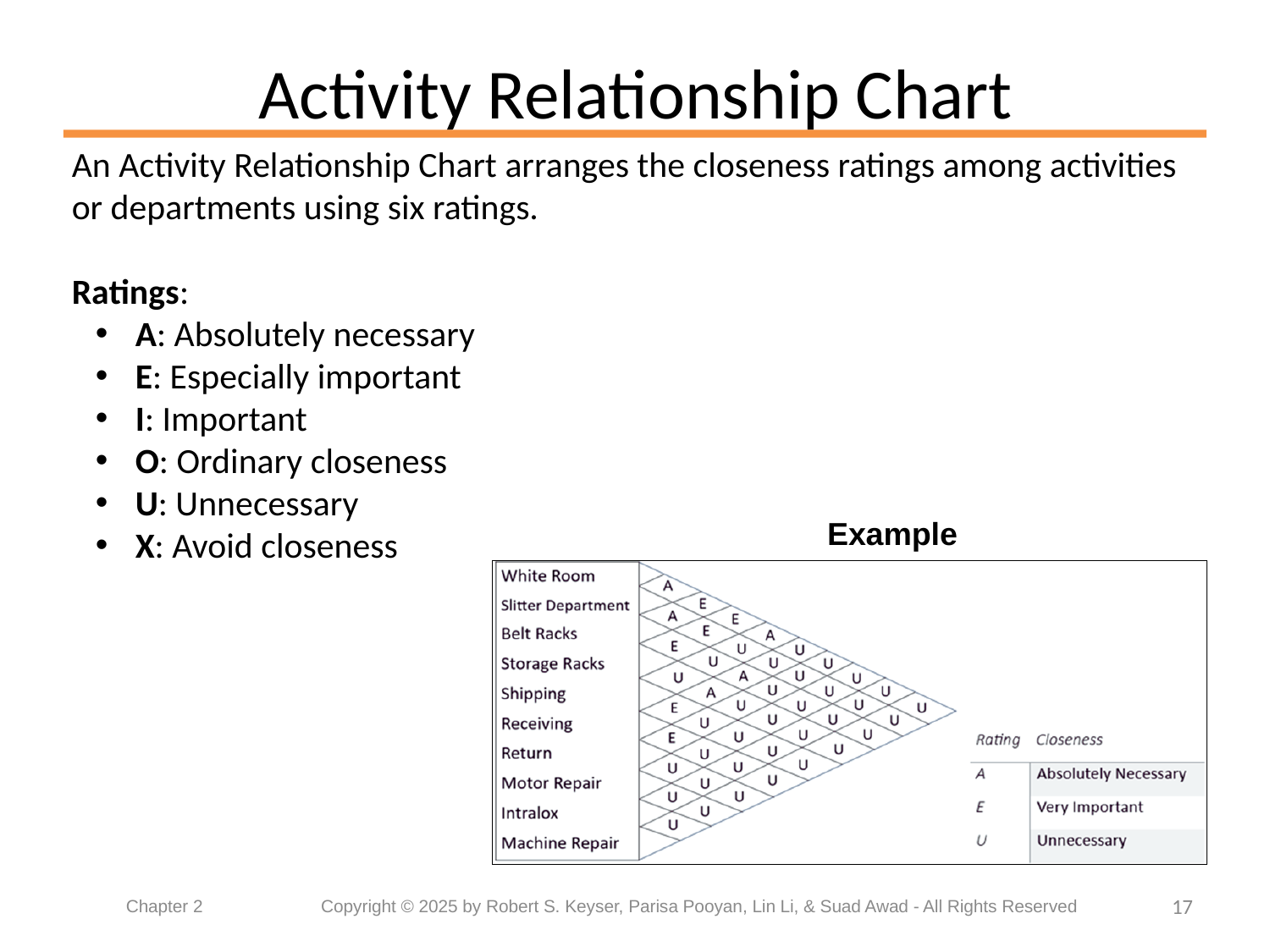

# Activity Relationship Chart

An Activity Relationship Chart arranges the closeness ratings among activities or departments using six ratings.

Ratings:
A: Absolutely necessary
E: Especially important
I: Important
O: Ordinary closeness
U: Unnecessary
X: Avoid closeness
Example

17
Chapter 2	              Copyright © 2025 by Robert S. Keyser, Parisa Pooyan, Lin Li, & Suad Awad - All Rights Reserved